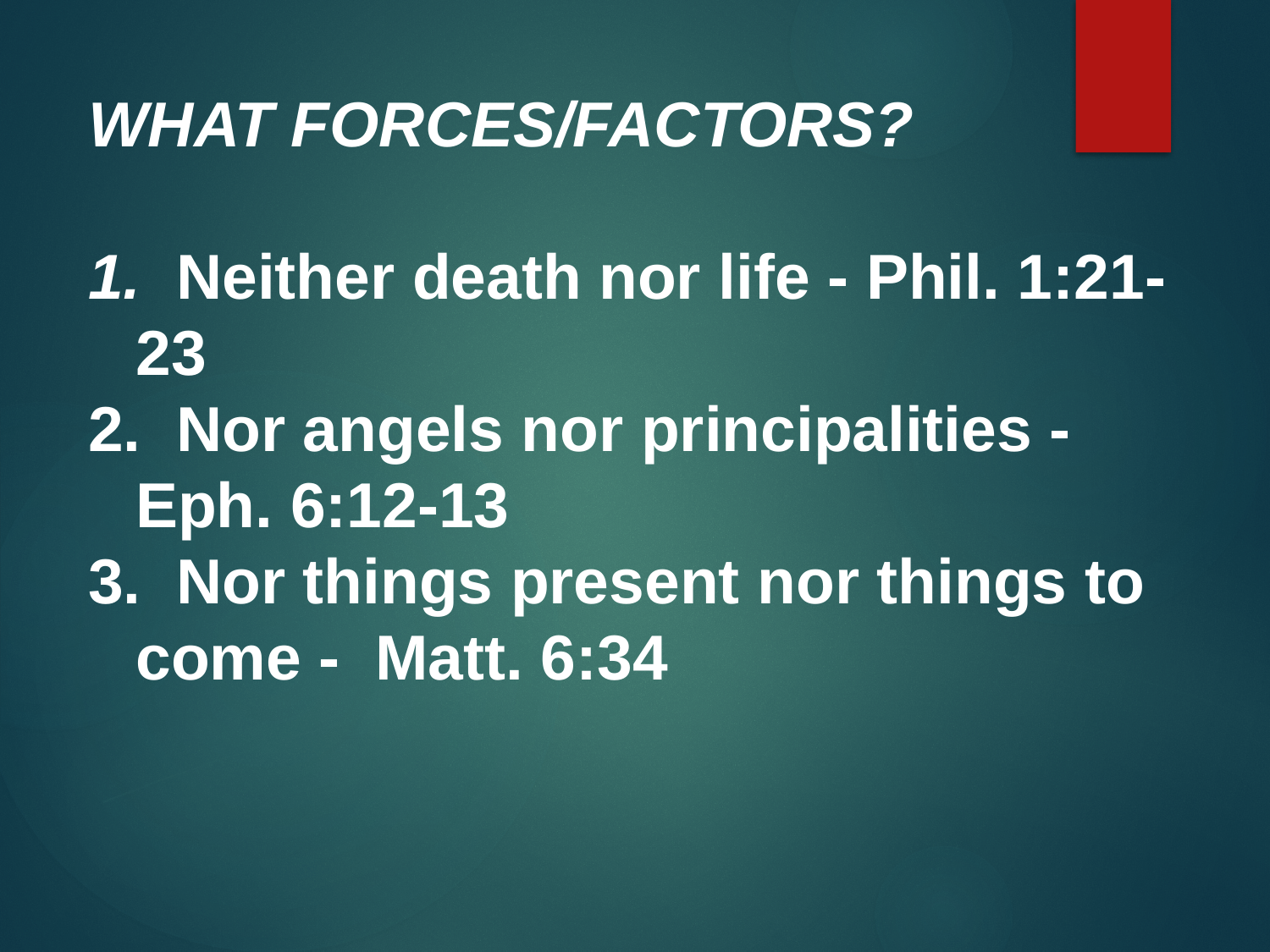

WHAT FORCES/FACTORS?

  Neither death nor life - Phil. 1:21-23
  Nor angels nor principalities - Eph. 6:12-13
  Nor things present nor things to come -  Matt. 6:34